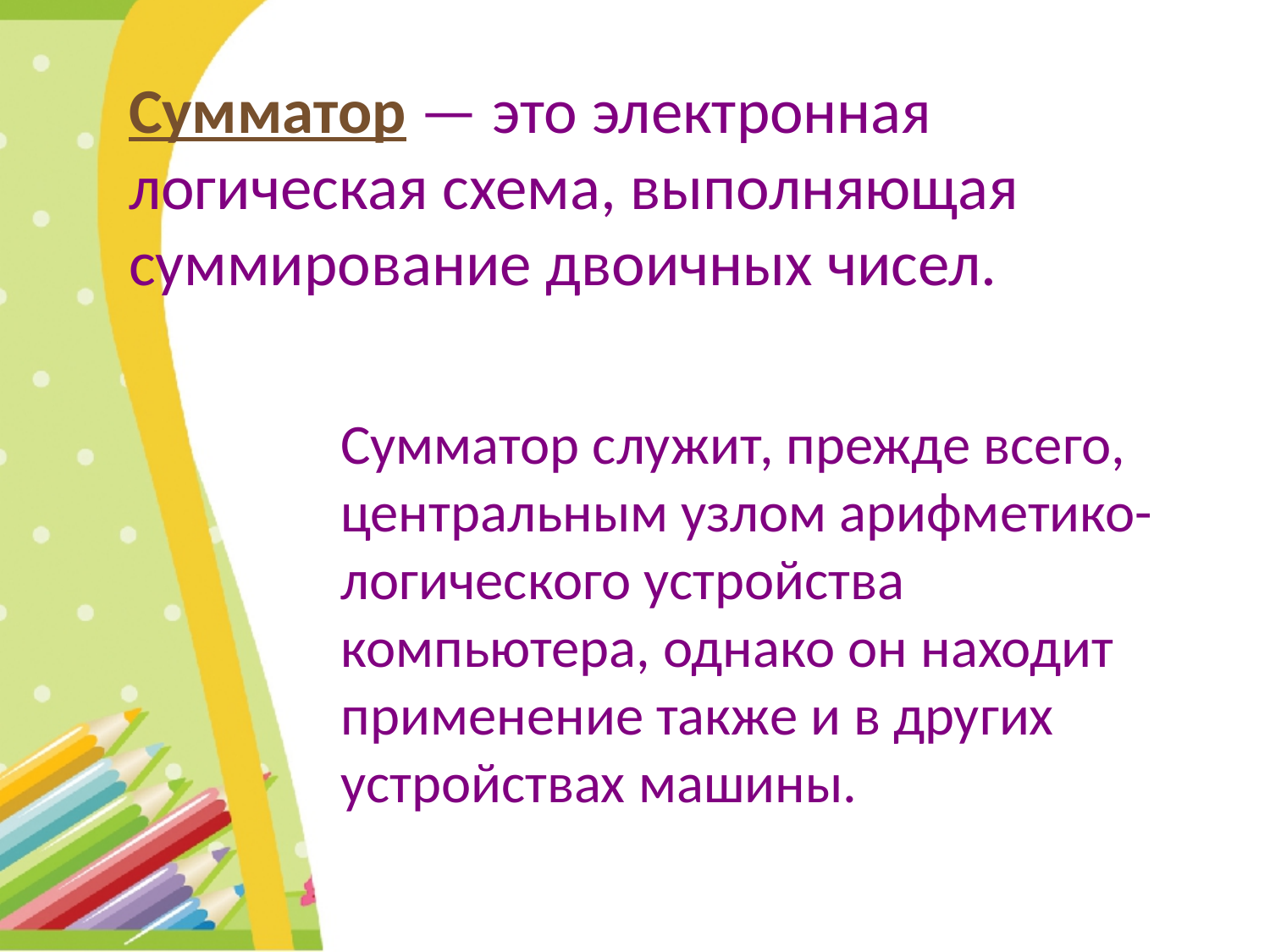

Сумматор — это электронная логическая схема, выполняющая суммирование двоичных чисел.

Сумматор служит, прежде всего, центральным узлом арифметико-логического устройства компьютера, однако он находит применение также и в других устройствах машины.